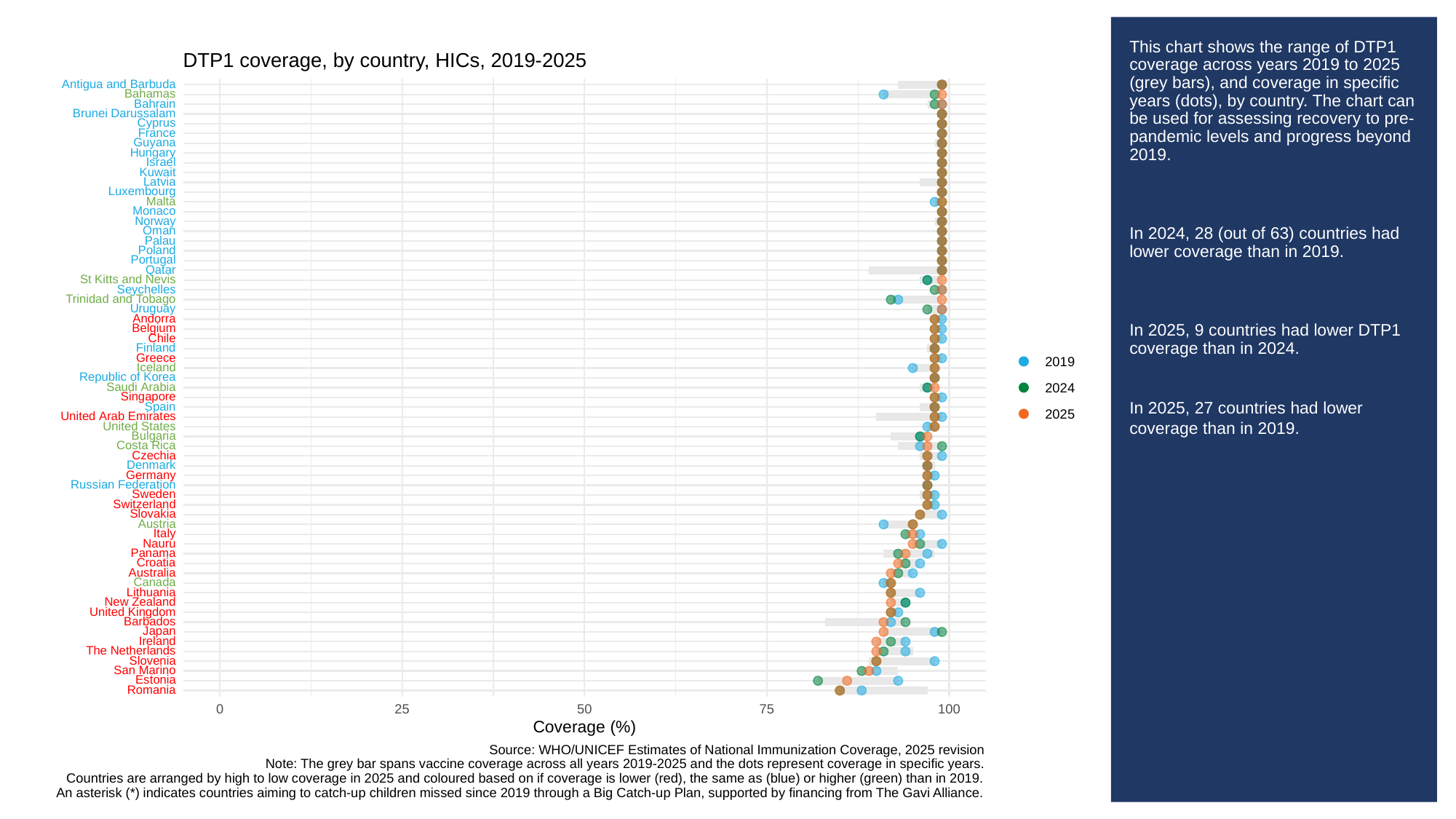

# This chart shows the range of DTP1 coverage across years 2019 to 2025 (grey bars), and coverage in specific years (dots), by country. The chart can be used for assessing recovery to pre-pandemic levels and progress beyond 2019.

In 2024, 28 (out of 63) countries had lower coverage than in 2019.

In 2025, 9 countries had lower DTP1 coverage than in 2024.

In 2025, 27 countries had lower coverage than in 2019.

DTP1 coverage, by country, HICs, 2019-2025

Antigua
and
Barbuda

Bahamas

Bahrain

Brunei
Darussalam

Cyprus

France

Guyana

Hungary

Israel

Kuwait

Latvia

Luxembourg

Malta

Monaco

Norway

Oman

Palau

Poland

Portugal

Qatar

St
Kitts
and
Nevis

Seychelles

Trinidad
and
Tobago

Uruguay

Andorra

Belgium

Chile

Finland

Greece

2019

Iceland

Republic
of
Korea

Saudi
Arabia
2024

Singapore

Spain

2025

United
Arab
Emirates

United
States

Bulgaria

Costa
Rica

Czechia

Denmark

Germany

Russian
Federation

Sweden

Switzerland

Slovakia

Austria

Italy

Nauru

Panama

Croatia

Australia

Canada

Lithuania

New
Zealand

United
Kingdom

Barbados

Japan

Ireland

The
Netherlands

Slovenia

San
Marino

Estonia

Romania

0
25
50
75
100
Coverage (%)
Source: WHO/UNICEF Estimates of National Immunization Coverage, 2025 revision
Note: The grey bar spans vaccine coverage across all years 2019-2025 and the dots represent coverage in specific years.
Countries are arranged by high to low coverage in 2025 and coloured based on if coverage is lower (red), the same as (blue) or higher (green) than in 2019.
An asterisk (*) indicates countries aiming to catch-up children missed since 2019 through a Big Catch-up Plan, supported by financing from The Gavi Alliance.